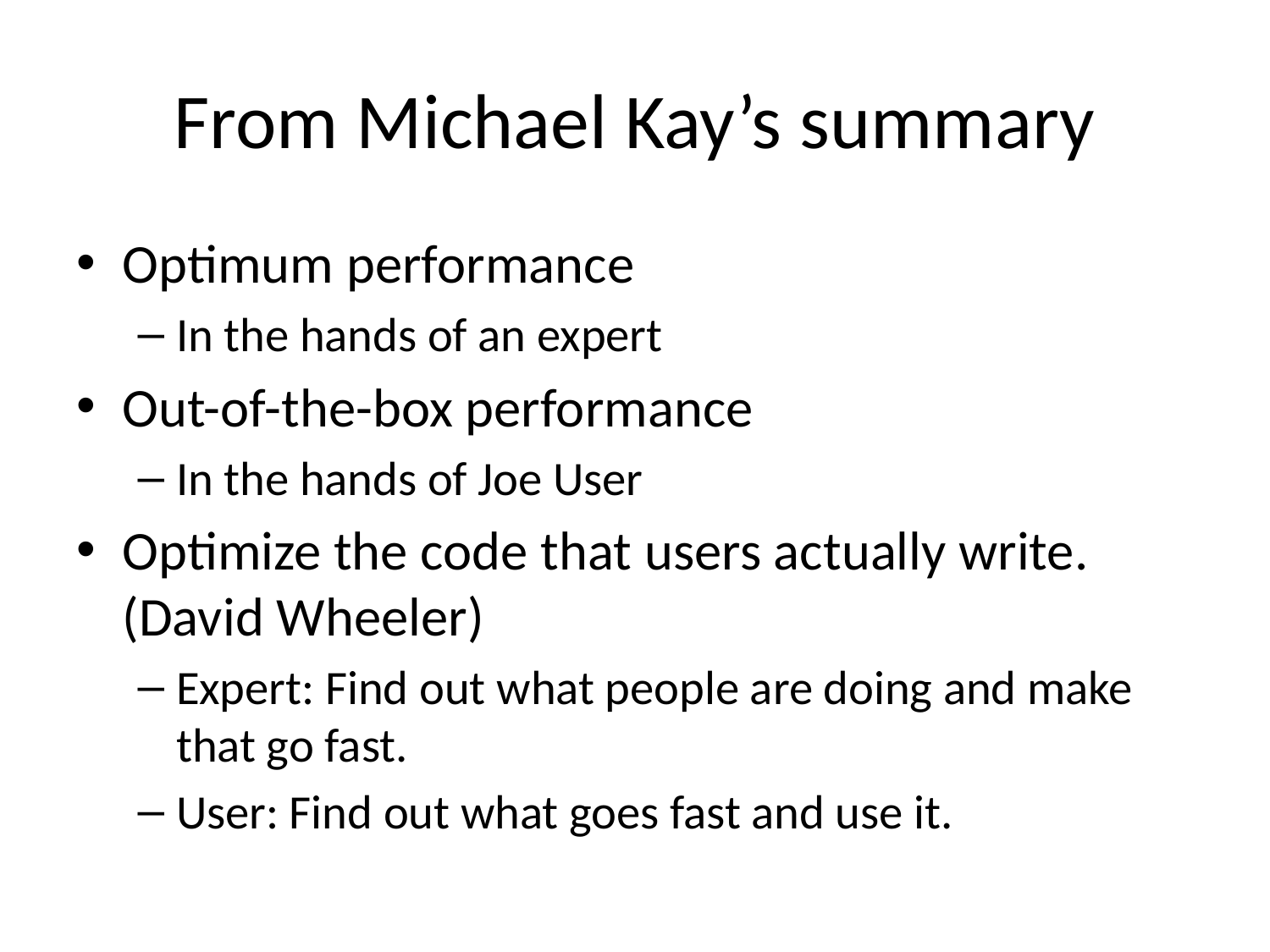

# From Michael Kay’s summary
Optimum performance
In the hands of an expert
Out-of-the-box performance
In the hands of Joe User
Optimize the code that users actually write. (David Wheeler)
Expert: Find out what people are doing and make that go fast.
User: Find out what goes fast and use it.